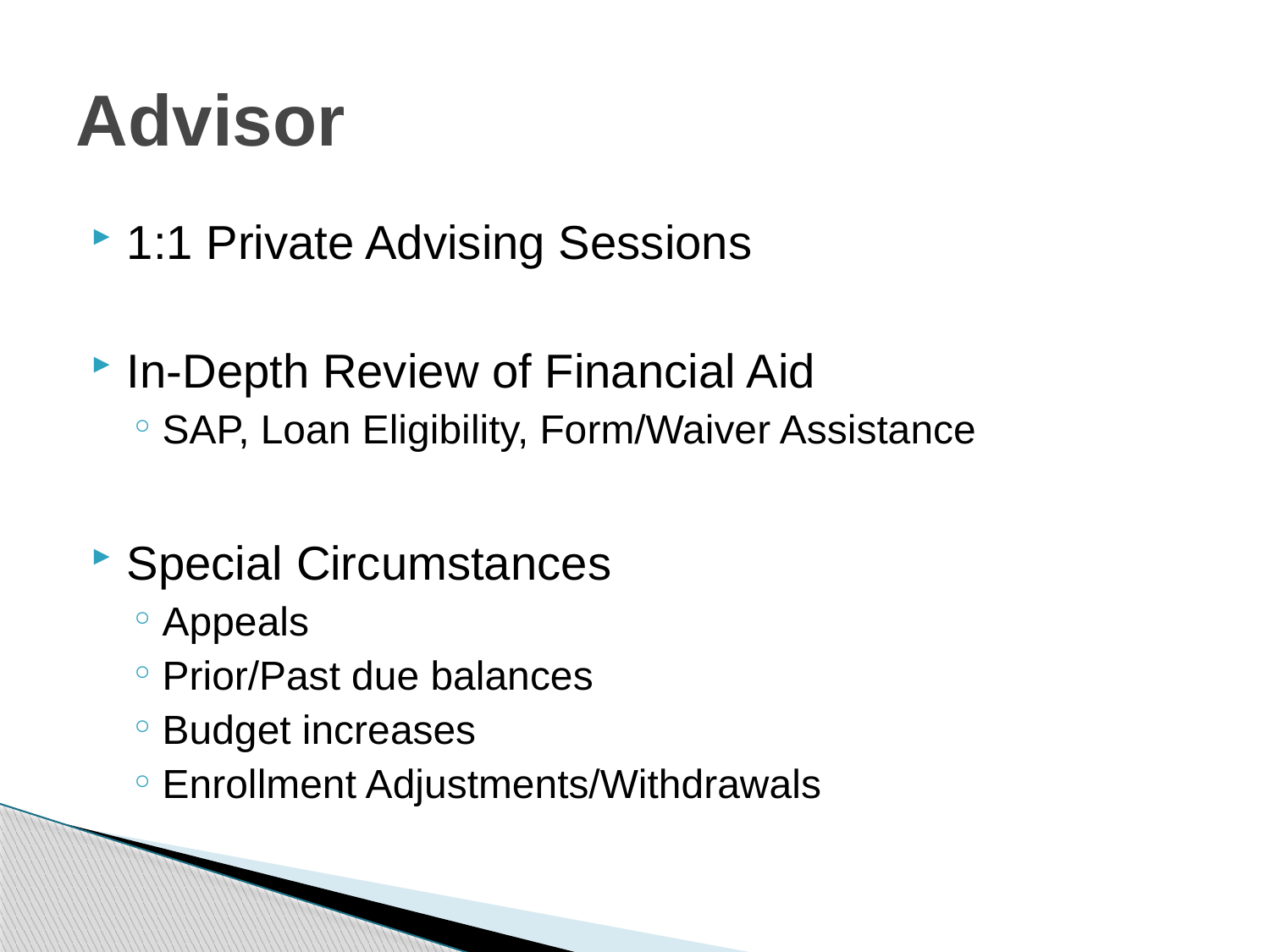

# Advisor
1:1 Private Advising Sessions

In-Depth Review of Financial Aid
SAP, Loan Eligibility, Form/Waiver Assistance

Special Circumstances
Appeals
Prior/Past due balances
Budget increases
Enrollment Adjustments/Withdrawals